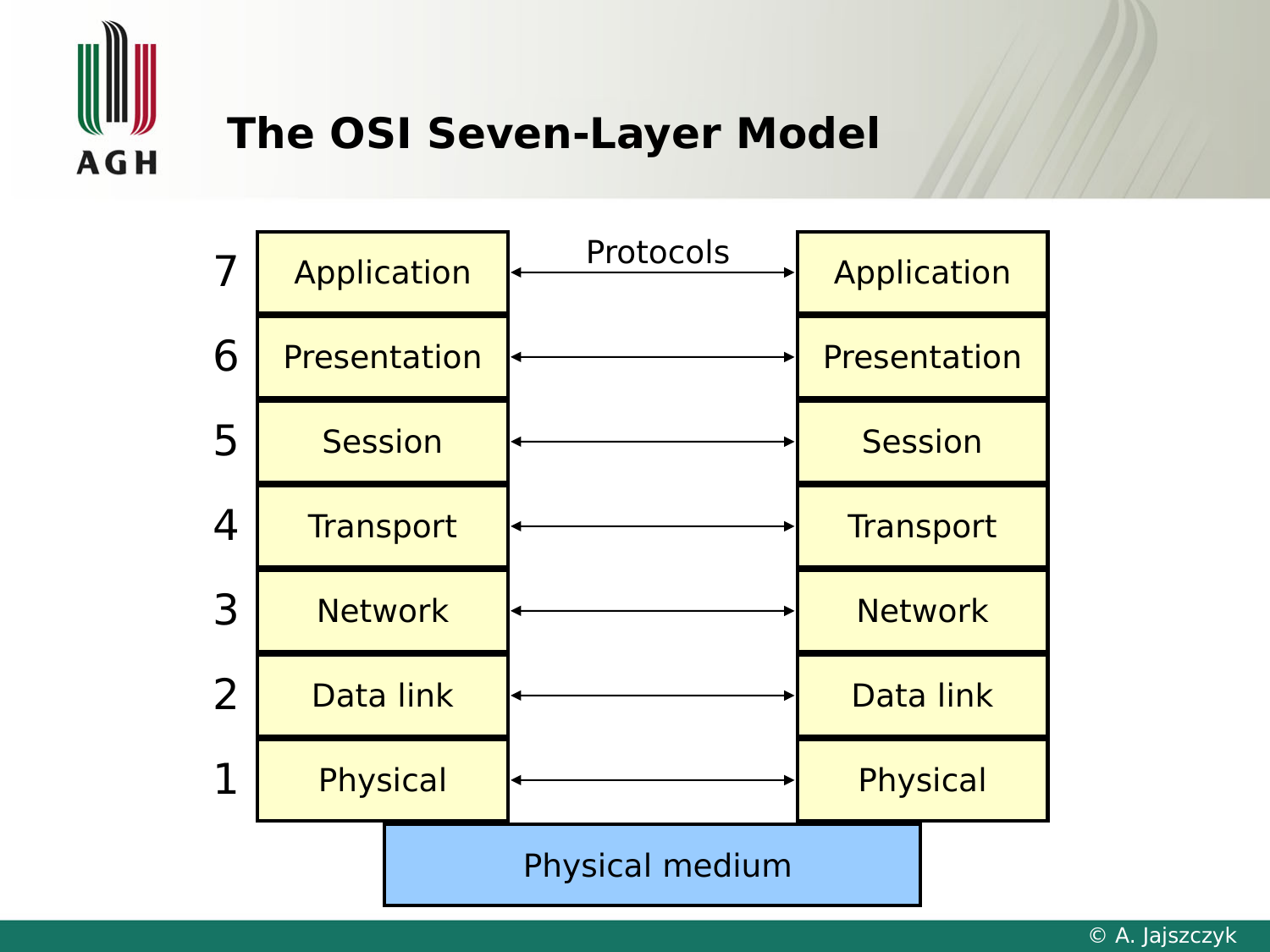

# The OSI Seven-Layer Model
Protocols

7
Application
Application

6
Presentation
Presentation

5
Session
Session

4
Transport
Transport

3
Network
Network

2
Data link
Data link

1
Physical
Physical

Physical medium